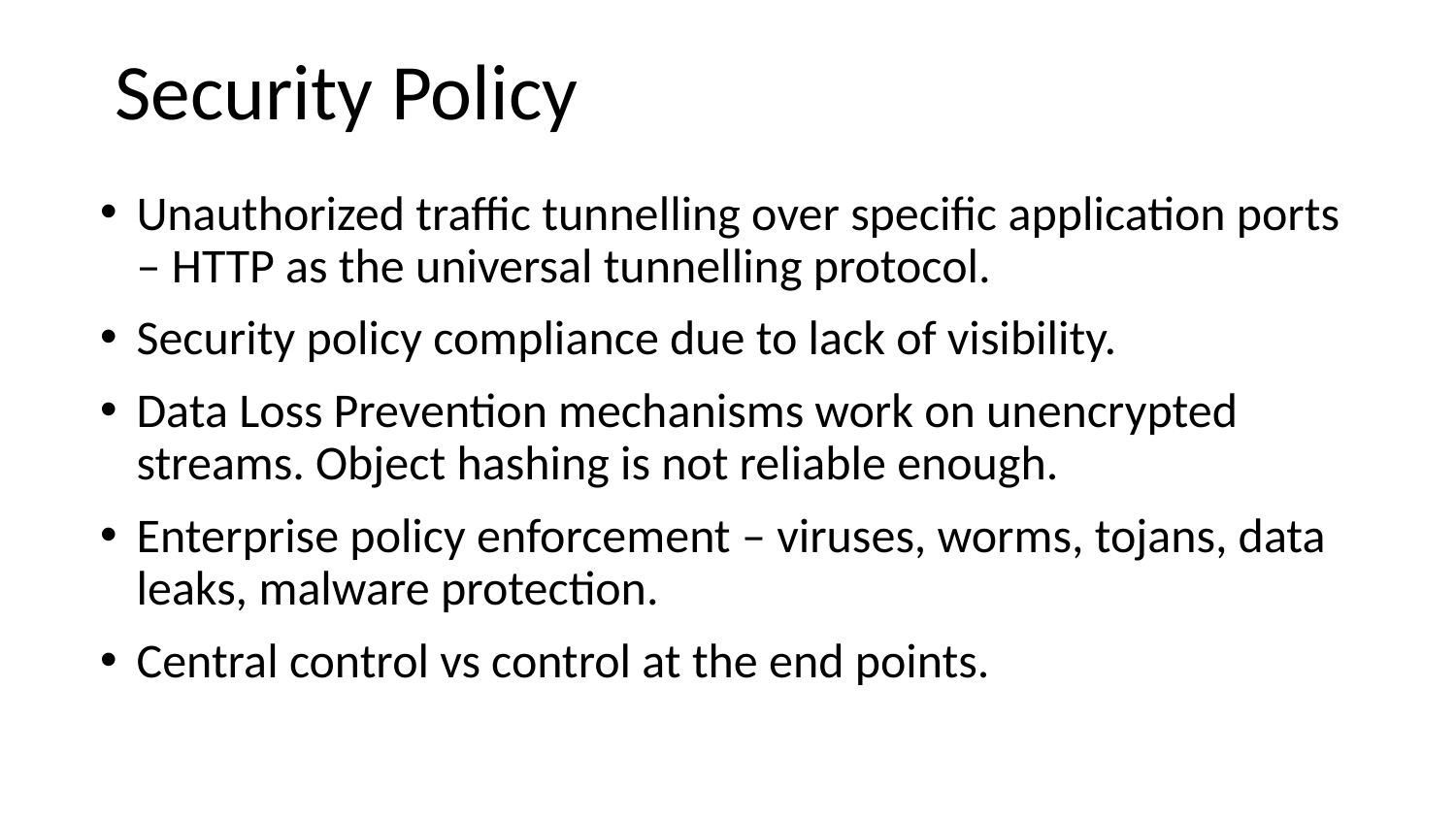

# Security Policy
Unauthorized traffic tunnelling over specific application ports  – HTTP as the universal tunnelling protocol.
Security policy compliance due to lack of visibility.
Data Loss Prevention mechanisms work on unencrypted streams. Object hashing is not reliable enough.
Enterprise policy enforcement – viruses, worms, tojans, data leaks, malware protection.
Central control vs control at the end points.